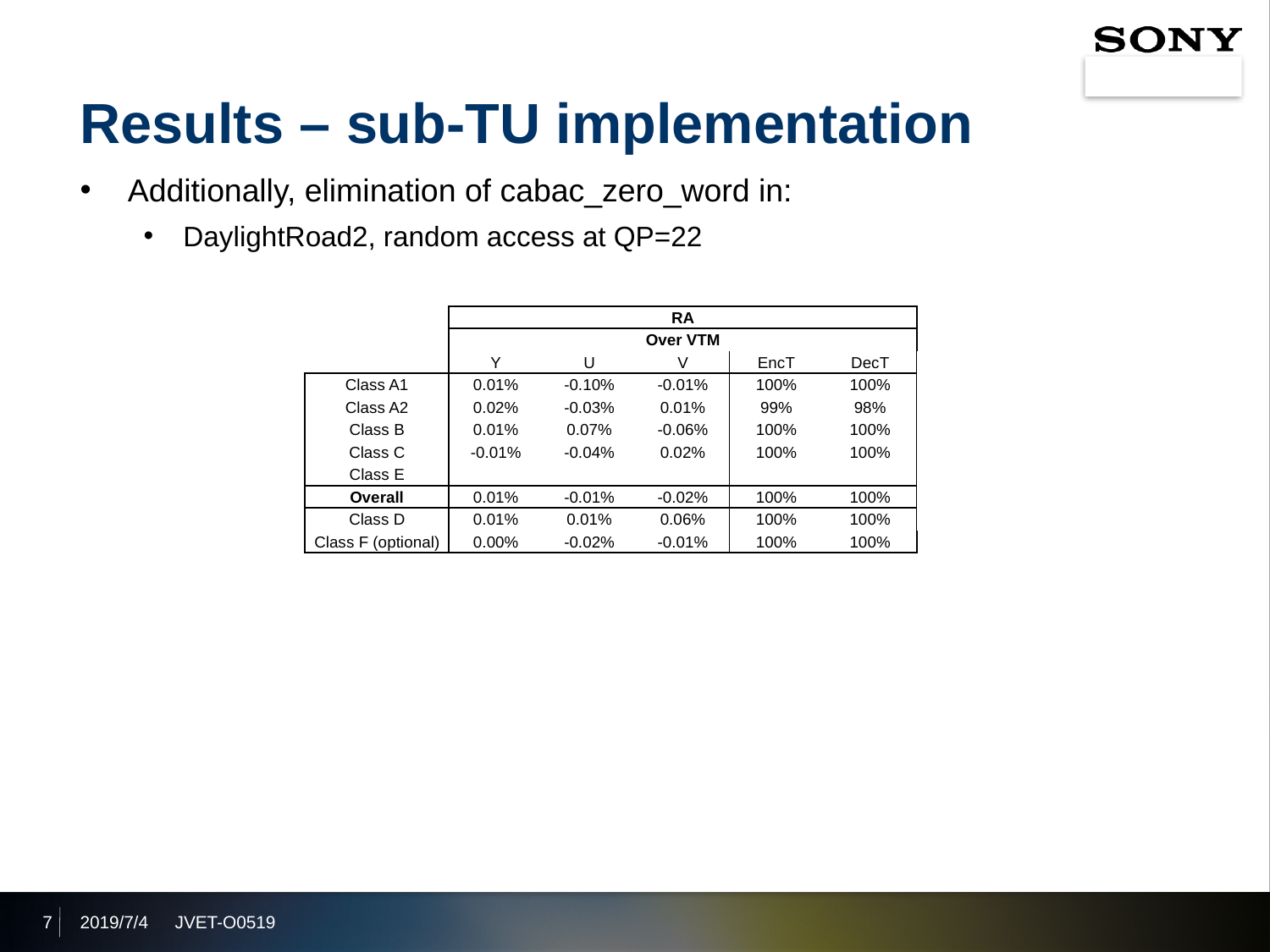

# Results – sub-TU implementation
Additionally, elimination of cabac_zero_word in:
DaylightRoad2, random access at QP=22

|  |  |  | RA |  |  |
| --- | --- | --- | --- | --- | --- |
|  |  |  | Over VTM |  |  |
|  | Y | U | V | EncT | DecT |
| Class A1 | 0.01% | -0.10% | -0.01% | 100% | 100% |
| Class A2 | 0.02% | -0.03% | 0.01% | 99% | 98% |
| Class B | 0.01% | 0.07% | -0.06% | 100% | 100% |
| Class C | -0.01% | -0.04% | 0.02% | 100% | 100% |
| Class E |  |  |  |  |  |
| Overall | 0.01% | -0.01% | -0.02% | 100% | 100% |
| Class D | 0.01% | 0.01% | 0.06% | 100% | 100% |
| Class F (optional) | 0.00% | -0.02% | -0.01% | 100% | 100% |
7
2019/7/4
JVET-O0519